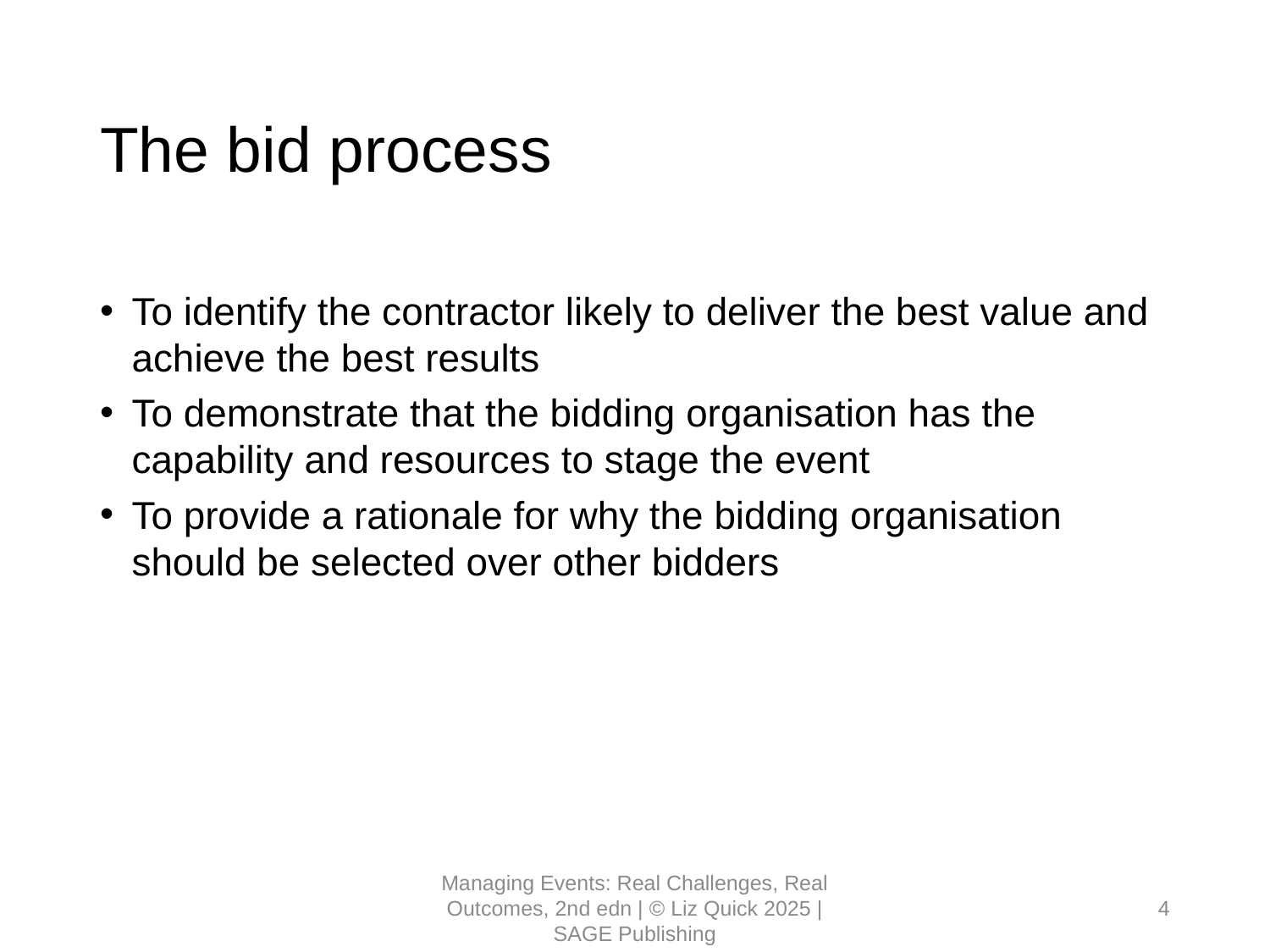

# The bid process
To identify the contractor likely to deliver the best value and achieve the best results
To demonstrate that the bidding organisation has the capability and resources to stage the event
To provide a rationale for why the bidding organisation should be selected over other bidders
Managing Events: Real Challenges, Real Outcomes, 2nd edn | © Liz Quick 2025 | SAGE Publishing
4